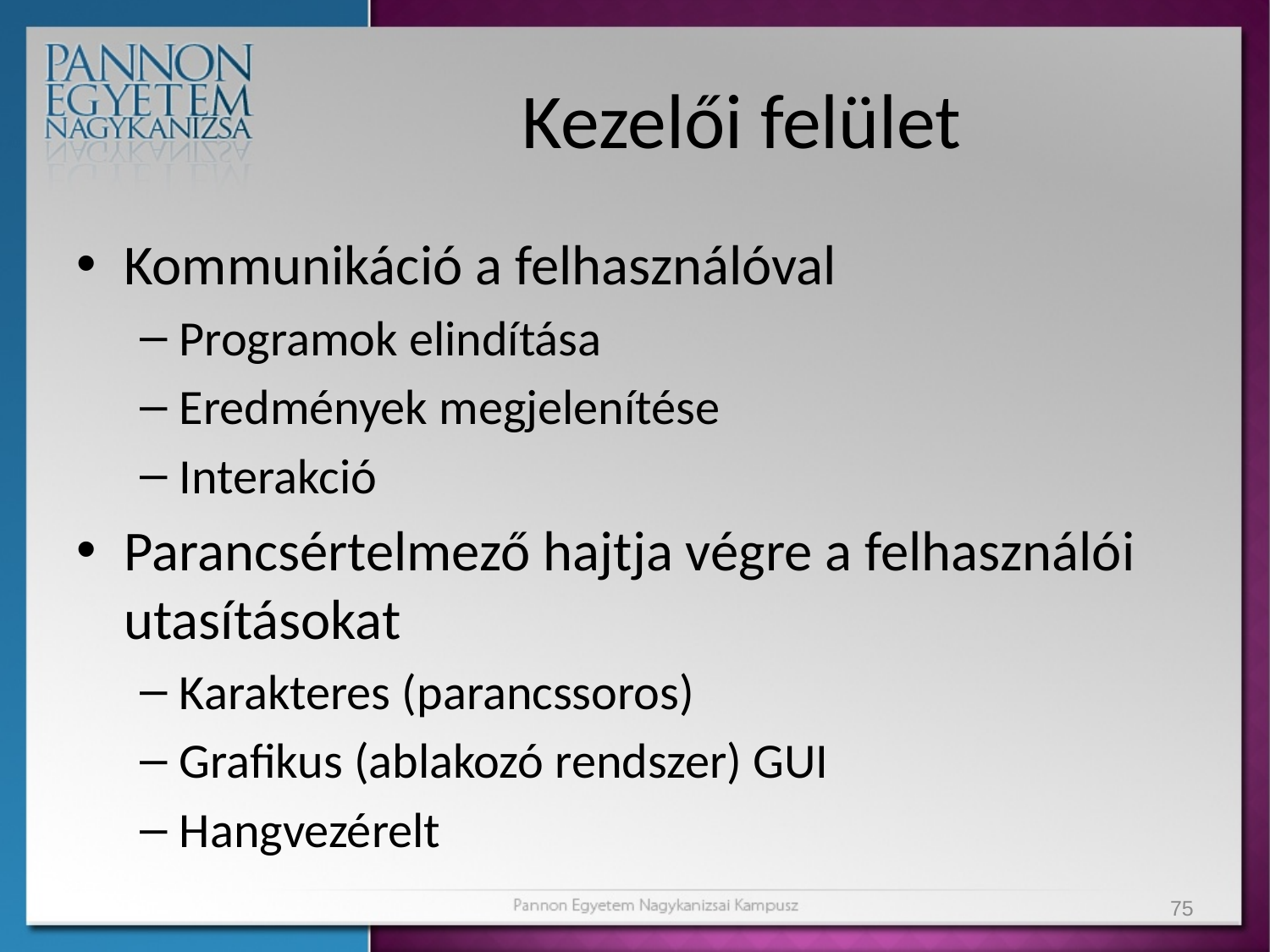

# Kezelői felület
Kommunikáció a felhasználóval
Programok elindítása
Eredmények megjelenítése
Interakció
Parancsértelmező hajtja végre a felhasználói utasításokat
Karakteres (parancssoros)
Grafikus (ablakozó rendszer) GUI
Hangvezérelt
75